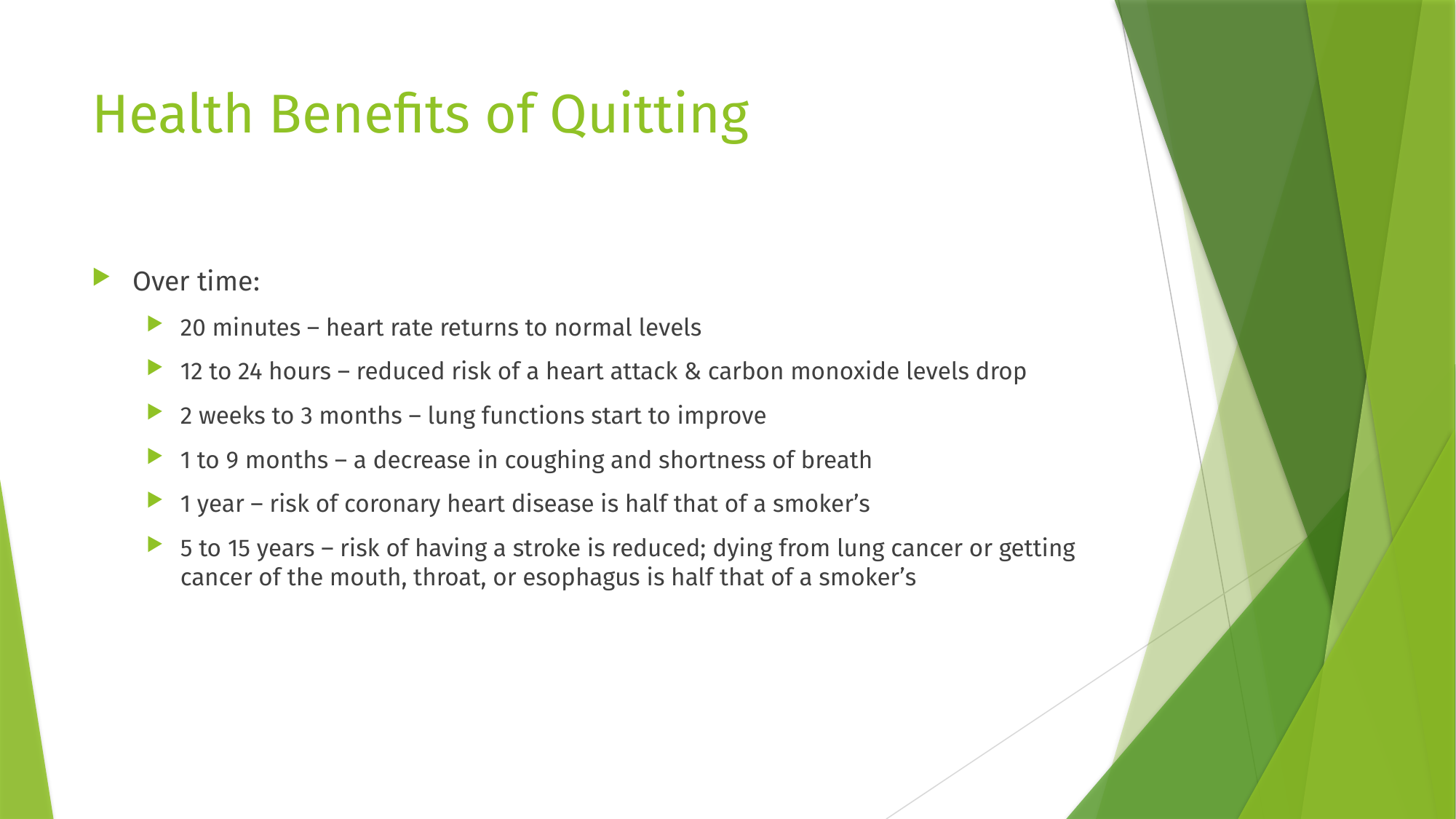

# Health Benefits of Quitting
Over time:
20 minutes – heart rate returns to normal levels
12 to 24 hours – reduced risk of a heart attack & carbon monoxide levels drop
2 weeks to 3 months – lung functions start to improve
1 to 9 months – a decrease in coughing and shortness of breath
1 year – risk of coronary heart disease is half that of a smoker’s
5 to 15 years – risk of having a stroke is reduced; dying from lung cancer or getting cancer of the mouth, throat, or esophagus is half that of a smoker’s